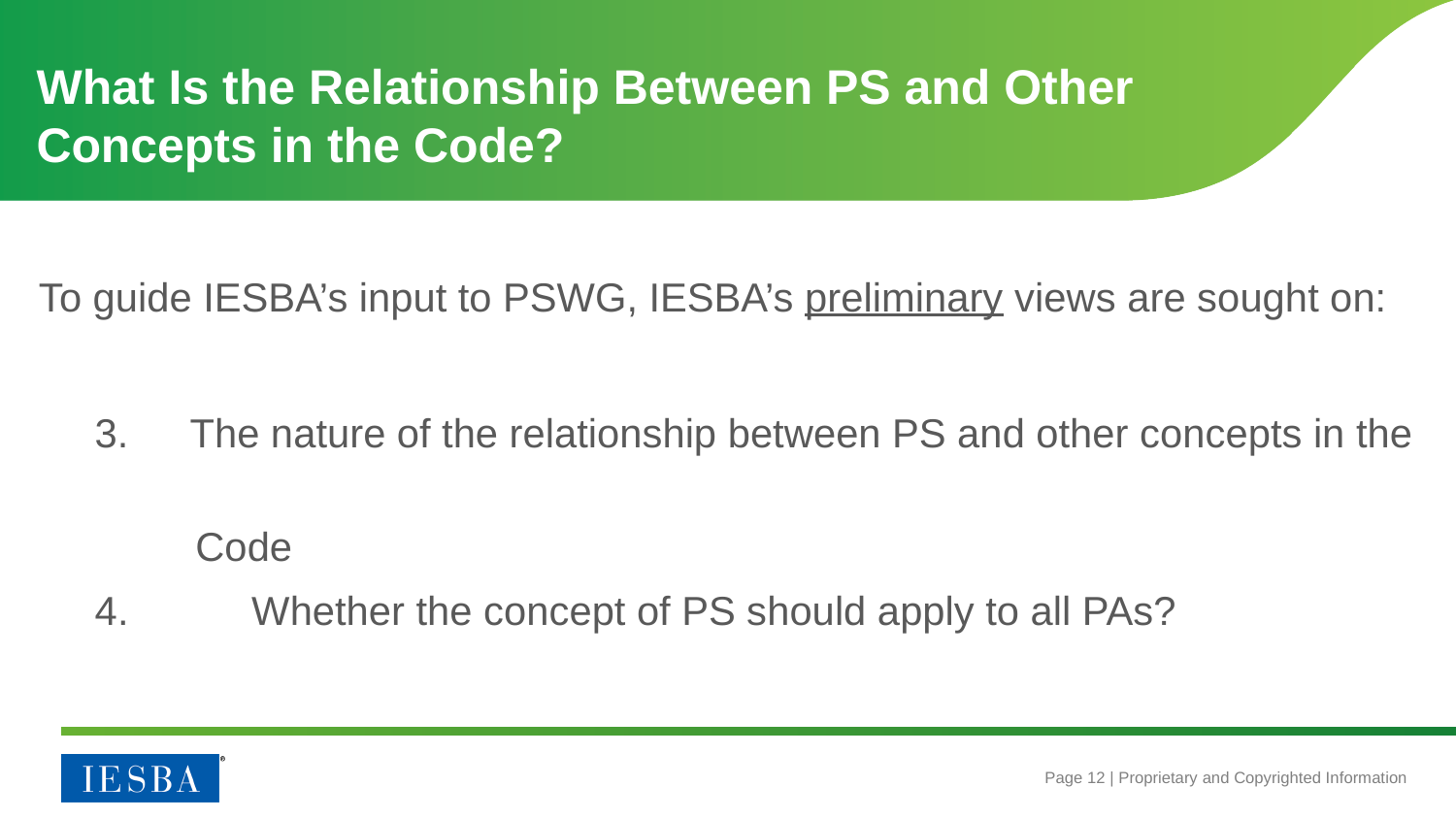

# What Is the Relationship Between PS and Other Concepts in the Code?

To guide IESBA’s input to PSWG, IESBA’s preliminary views are sought on:

  The nature of the relationship between PS and other concepts in the
         Code
4.	 Whether the concept of PS should apply to all PAs?